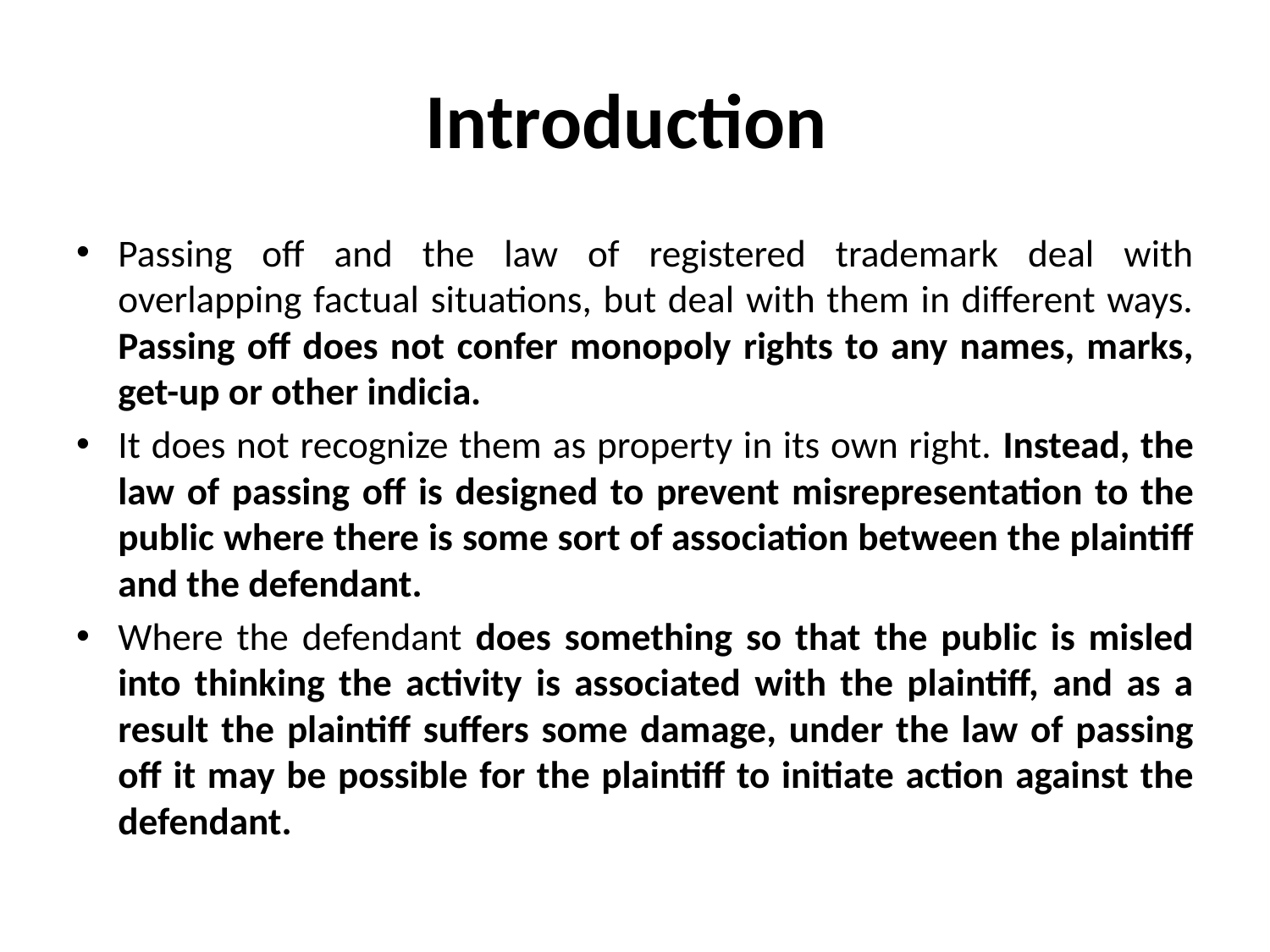

# Introduction
Passing off and the law of registered trademark deal with overlapping factual situations, but deal with them in different ways. Passing off does not confer monopoly rights to any names, marks, get-up or other indicia.
It does not recognize them as property in its own right. Instead, the law of passing off is designed to prevent misrepresentation to the public where there is some sort of association between the plaintiff and the defendant.
Where the defendant does something so that the public is misled into thinking the activity is associated with the plaintiff, and as a result the plaintiff suffers some damage, under the law of passing off it may be possible for the plaintiff to initiate action against the defendant.